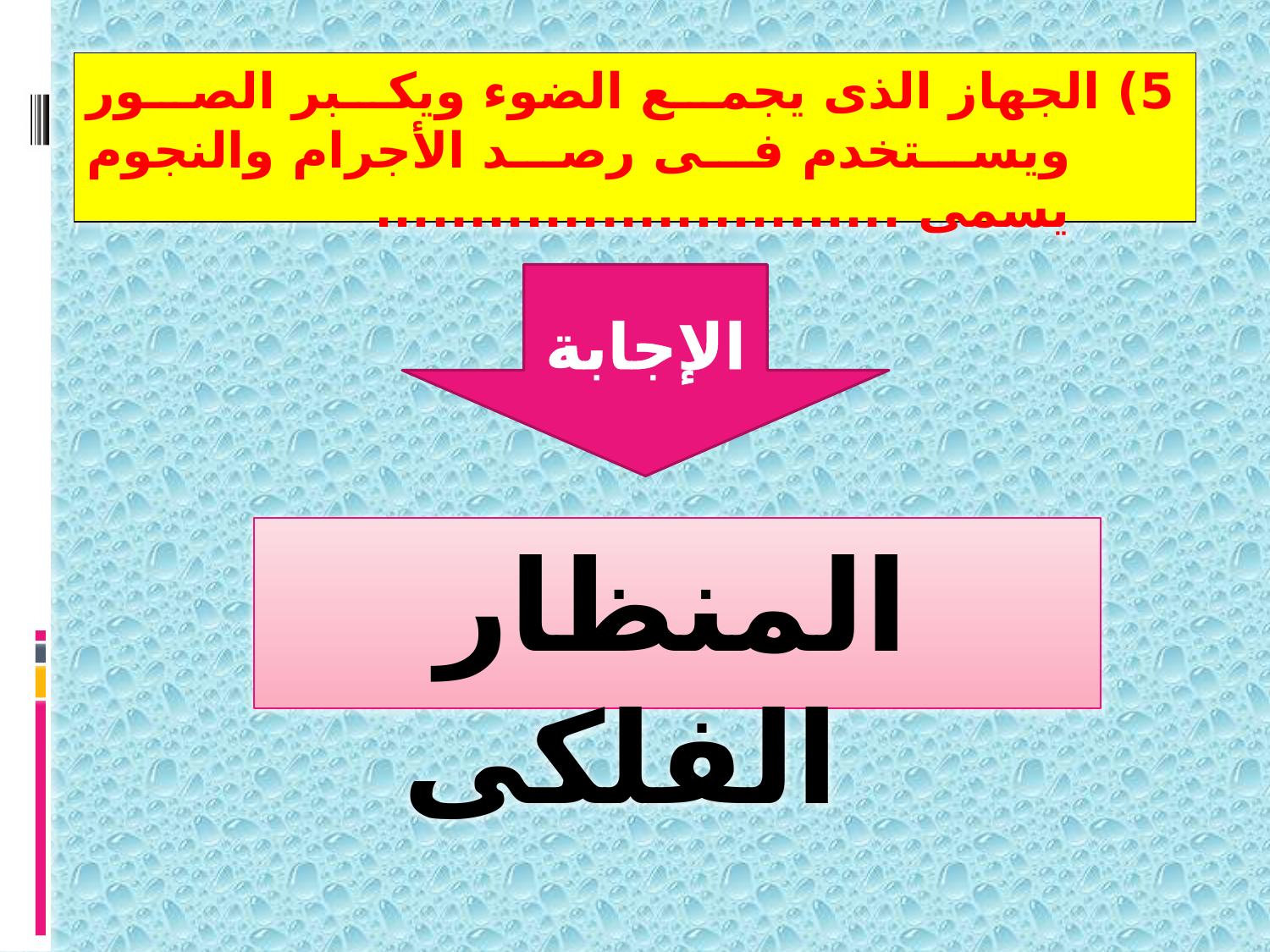

5) الجهاز الذى يجمع الضوء ويكبر الصور ويستخدم فى رصد الأجرام والنجوم يسمى ............................
الإجابة
المنظار الفلكى